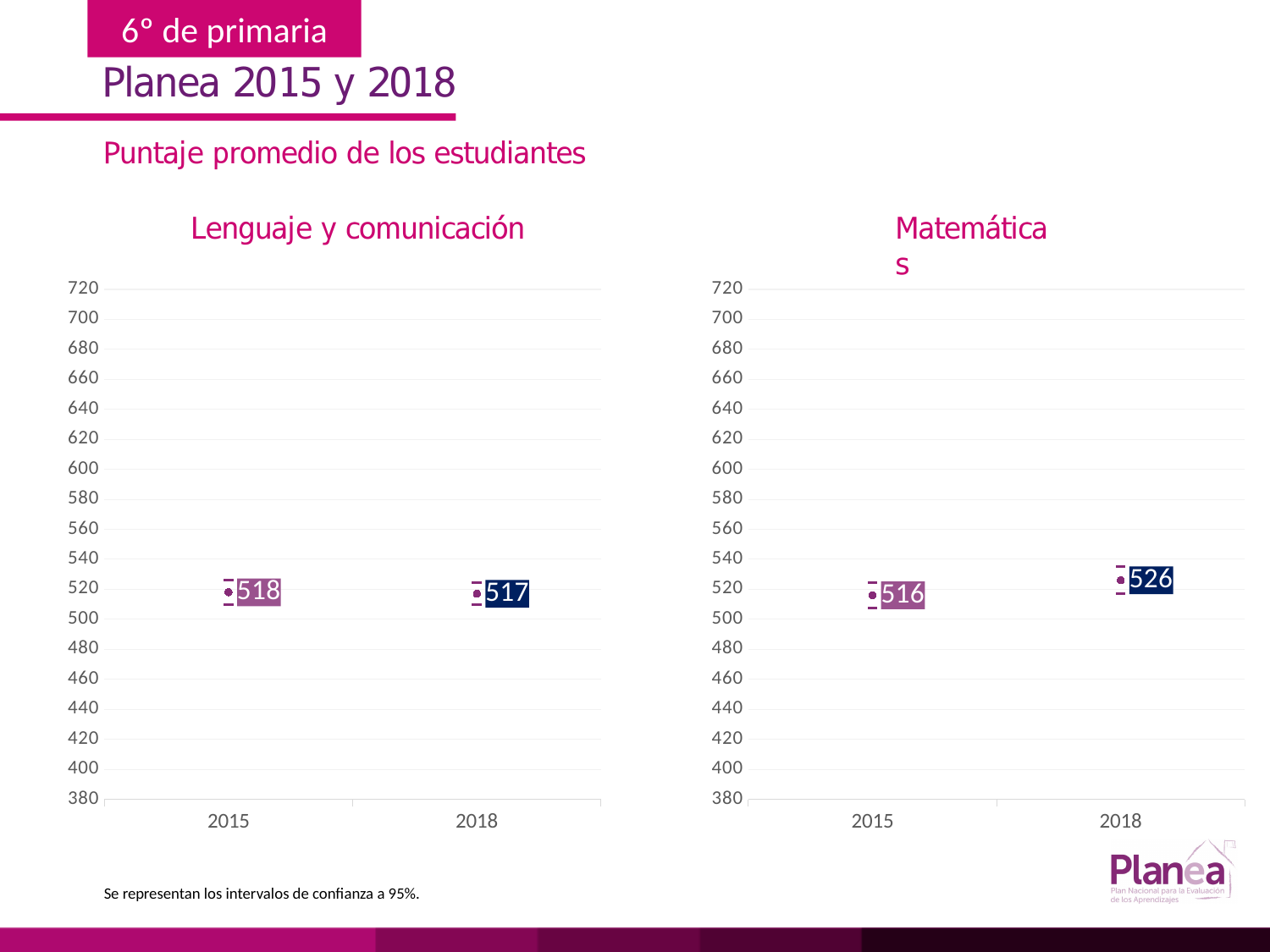

Planea 2015 y 2018

Puntaje promedio de los estudiantes
Matemáticas
Lenguaje y comunicación

### Chart

| Category |  |  |  |
|---|---|---|---|
| 2015 | 509.841 | 526.159 | 518.0 |
| 2018 | 509.637 | 524.363 | 517.0 |

### Chart

| Category |  |  |  |
|---|---|---|---|
| 2015 | 507.443 | 524.557 | 516.0 |
| 2018 | 517.045 | 534.955 | 526.0 |
Se representan los intervalos de confianza a 95%.